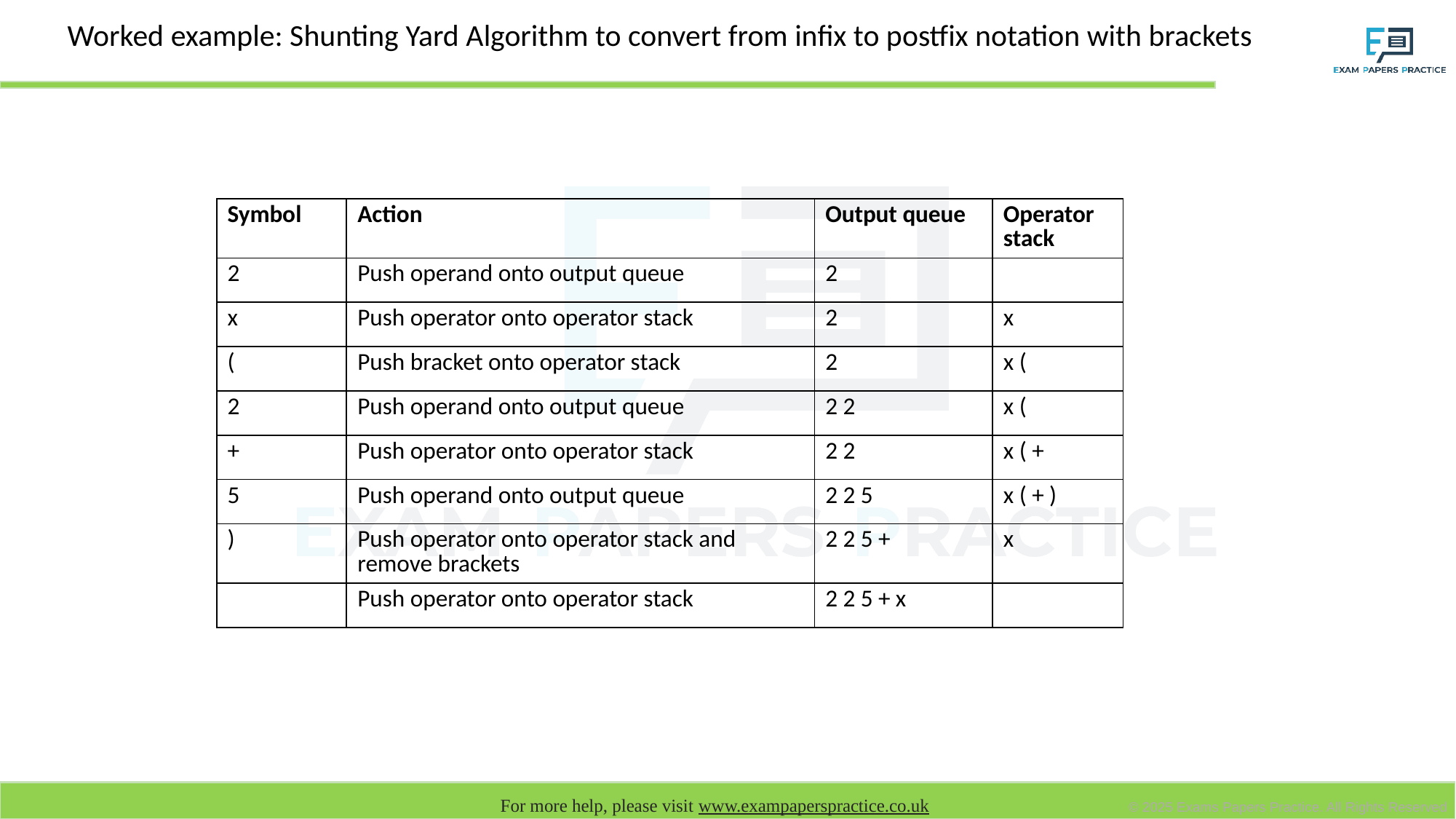

Worked example: Shunting Yard Algorithm to convert from infix to postfix notation with brackets
# Convert the following expression to RPN: 2 x (2 + 5)
| Symbol | Action | Output queue | Operator stack |
| --- | --- | --- | --- |
| 2 | Push operand onto output queue | 2 |  |
| x | Push operator onto operator stack | 2 | x |
| ( | Push bracket onto operator stack | 2 | x ( |
| 2 | Push operand onto output queue | 2 2 | x ( |
| + | Push operator onto operator stack | 2 2 | x ( + |
| 5 | Push operand onto output queue | 2 2 5 | x ( + ) |
| ) | Push operator onto operator stack and remove brackets | 2 2 5 + | x |
|  | Push operator onto operator stack | 2 2 5 + x |  |